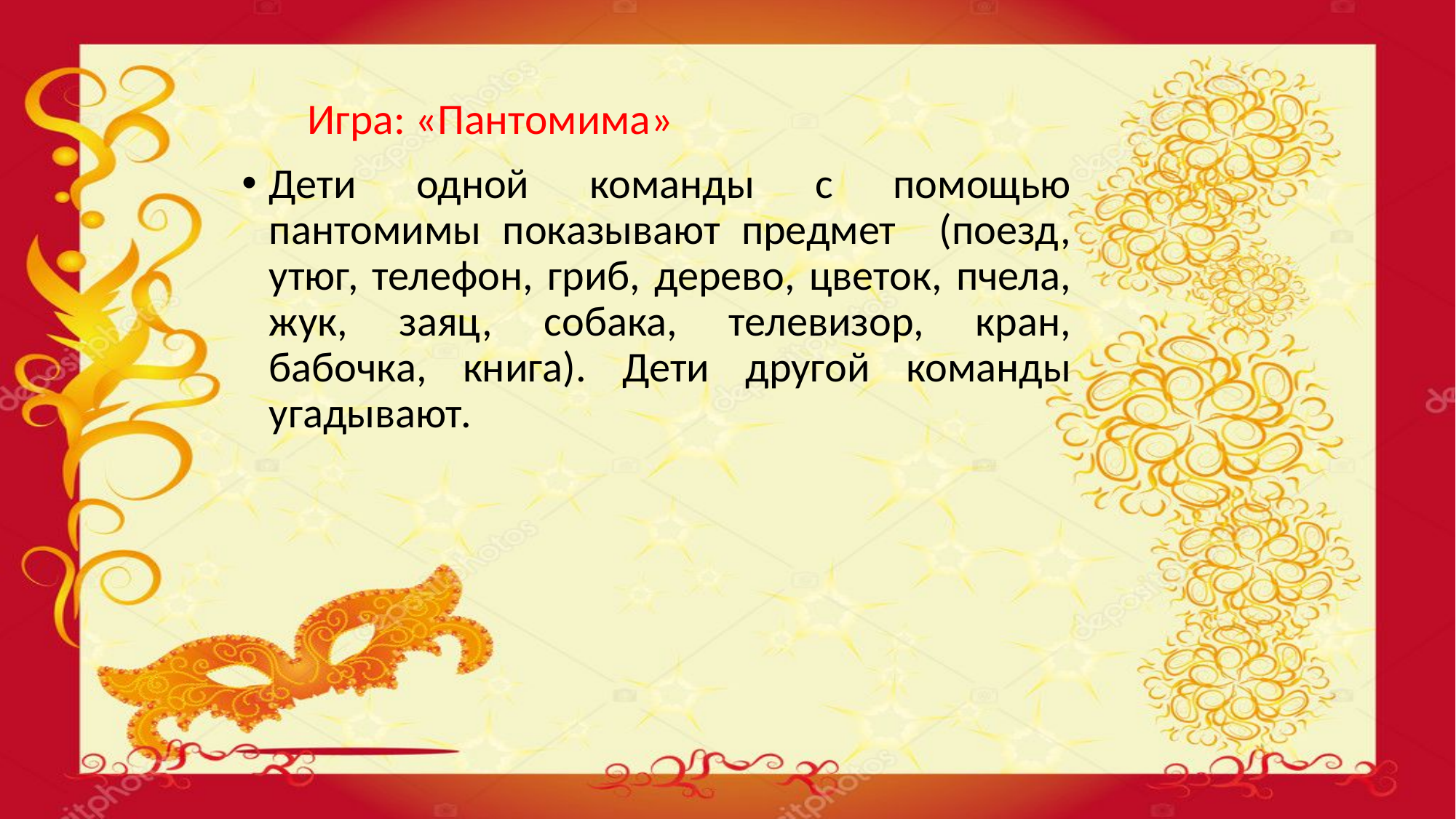

# Игра: «Пантомима»
Дети одной команды с помощью пантомимы показывают предмет  (поезд, утюг, телефон, гриб, дерево, цветок, пчела, жук, заяц, собака, телевизор, кран, бабочка, книга). Дети другой команды угадывают.